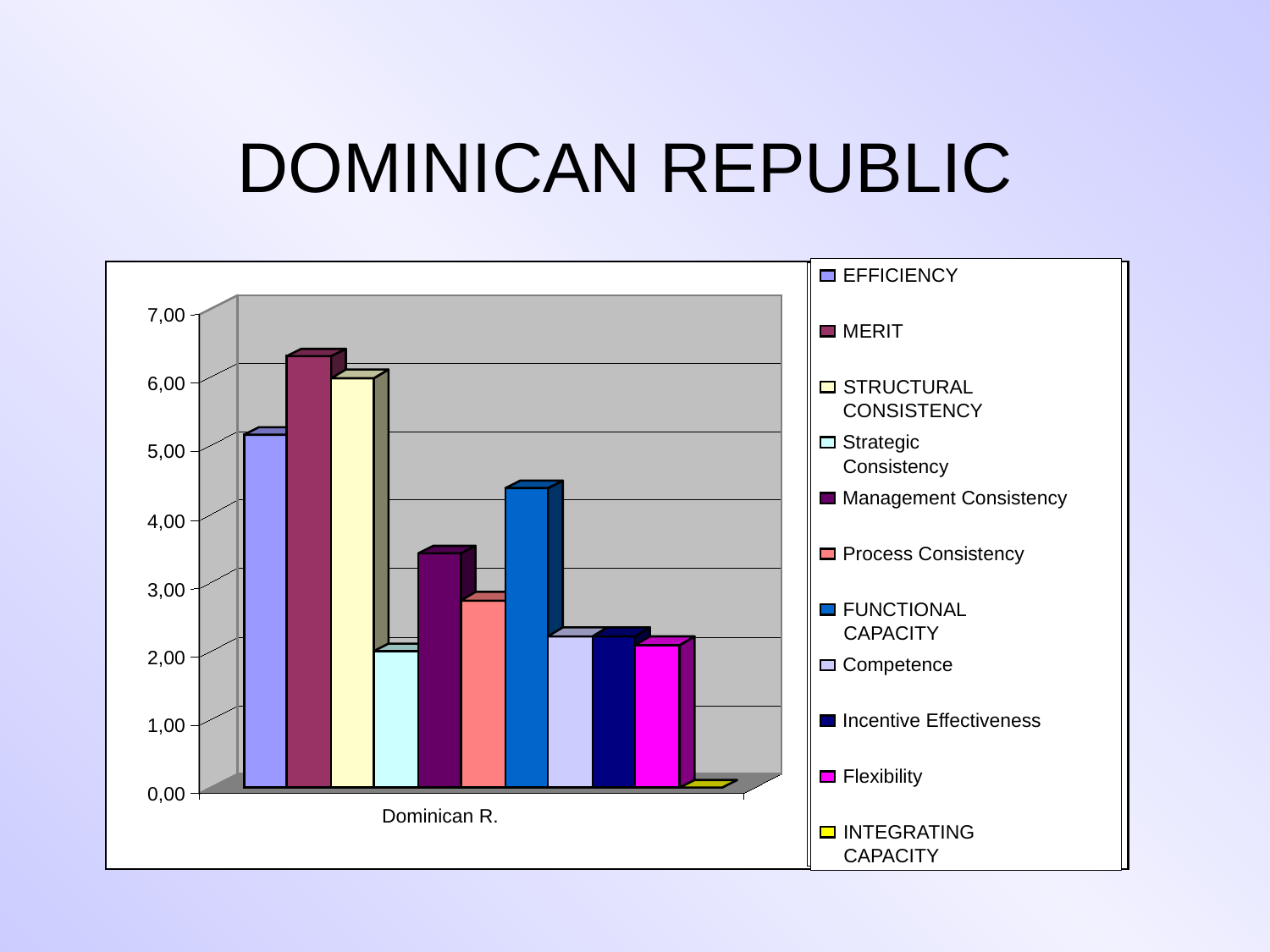

# DOMINICAN REPUBLIC

EFFICIENCY
EFICIENCIA

7,00

MERIT
MÉRITO

6,00
STRUCTURAL
CONSISTENCIA

CONSISTENCY
ESTRUCTURAL

Strategic

Consistencia

5,00

Consistency
Estratégica

Management Consistency
Consistencia Directiva

4,00

Process Consistency
Consistencia de los

Procesos

3,00

CAPACIDAD
FUNCTIONAL

FUNCIONAL
CAPACITY

2,00

Competencia
Competence

Eficacia Incentivadora
Incentive Effectiveness
1,00

Flexibilidad
Flexibility

0,00

Dominican R.
CAPACIDAD
INTEGRATING

INTEGRADORA
CAPACITY